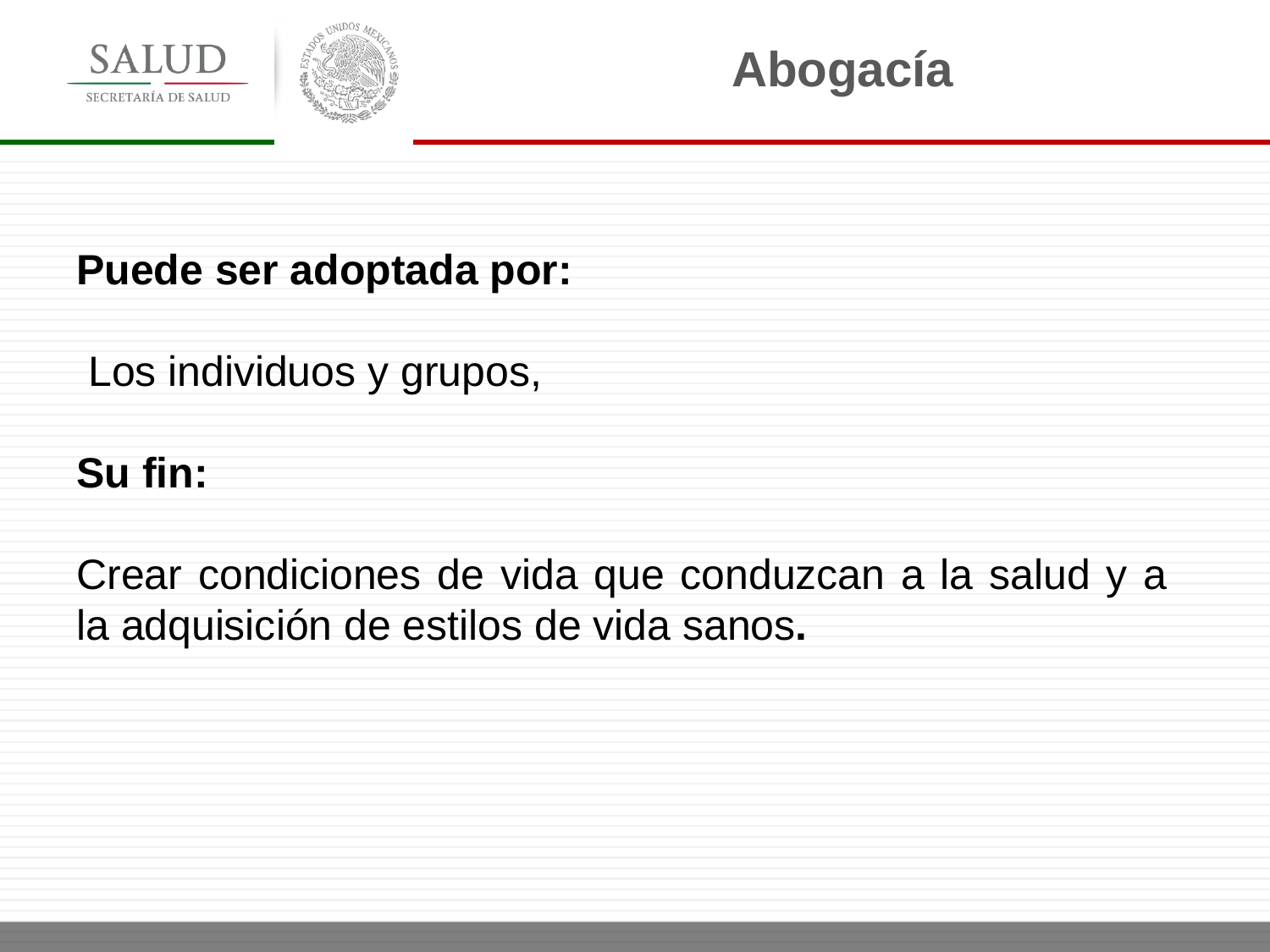

Abogacía

Puede ser adoptada por:

 Los individuos y grupos,

Su fin:

Crear condiciones de vida que conduzcan a la salud y a la adquisición de estilos de vida sanos.